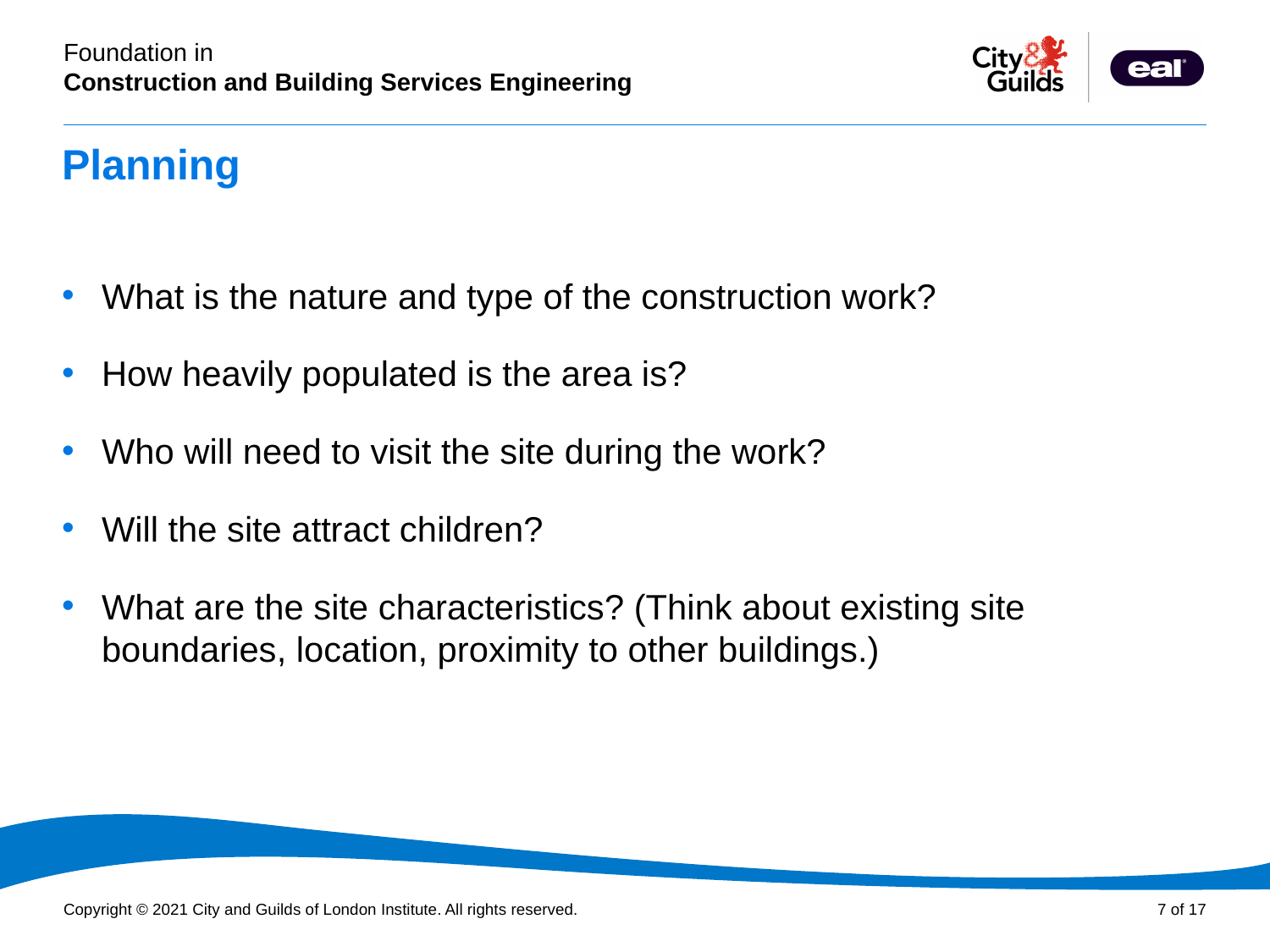

# Planning

What is the nature and type of the construction work?
How heavily populated is the area is?
Who will need to visit the site during the work?
Will the site attract children?
What are the site characteristics? (Think about existing site boundaries, location, proximity to other buildings.)